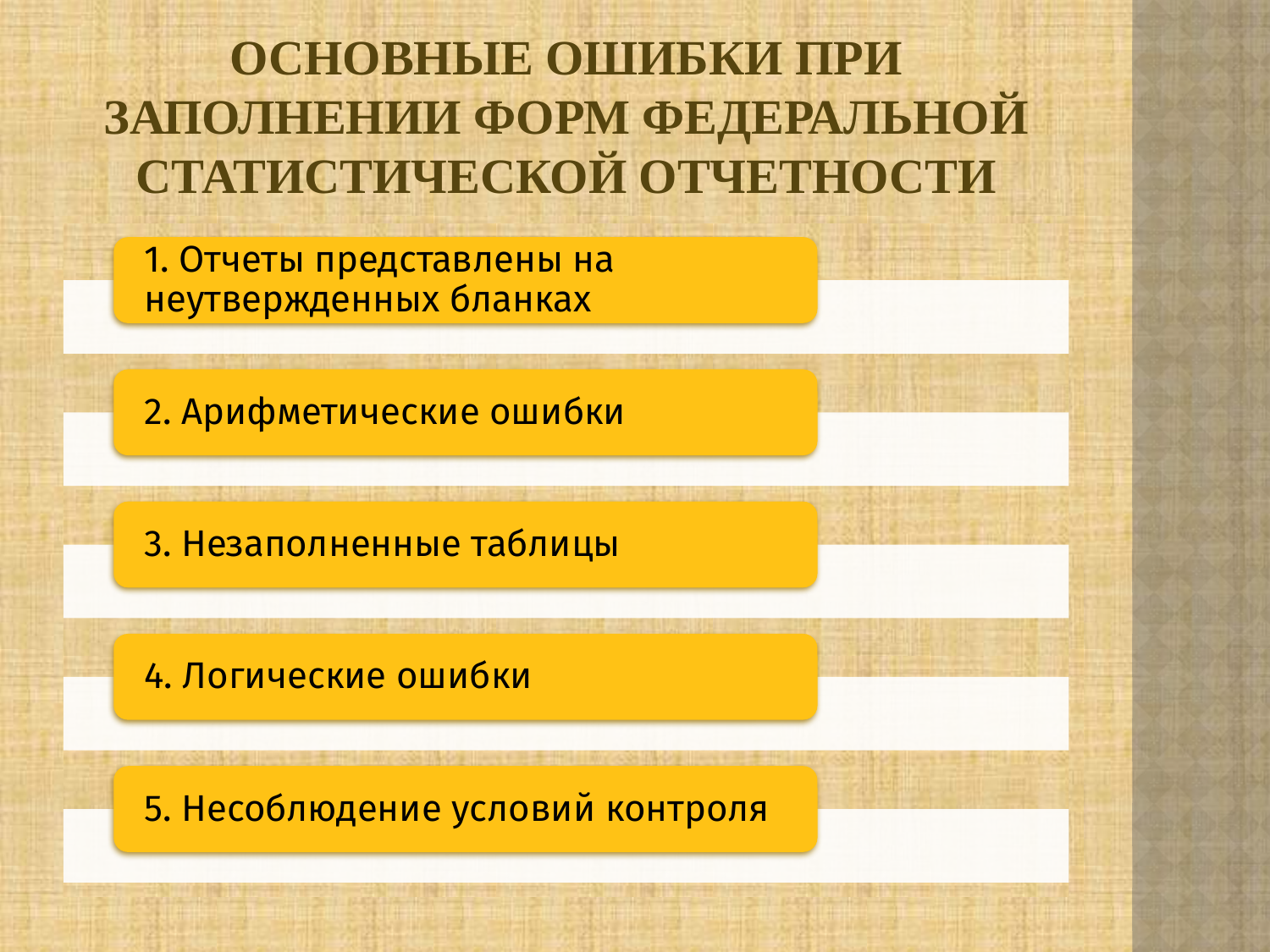

# Основные ошибки при заполнении форм федеральной статистической отчетности
1. Отчеты представлены на неутвержденных бланках
2. Арифметические ошибки
3. Незаполненные таблицы
4. Логические ошибки
5. Несоблюдение условий контроля